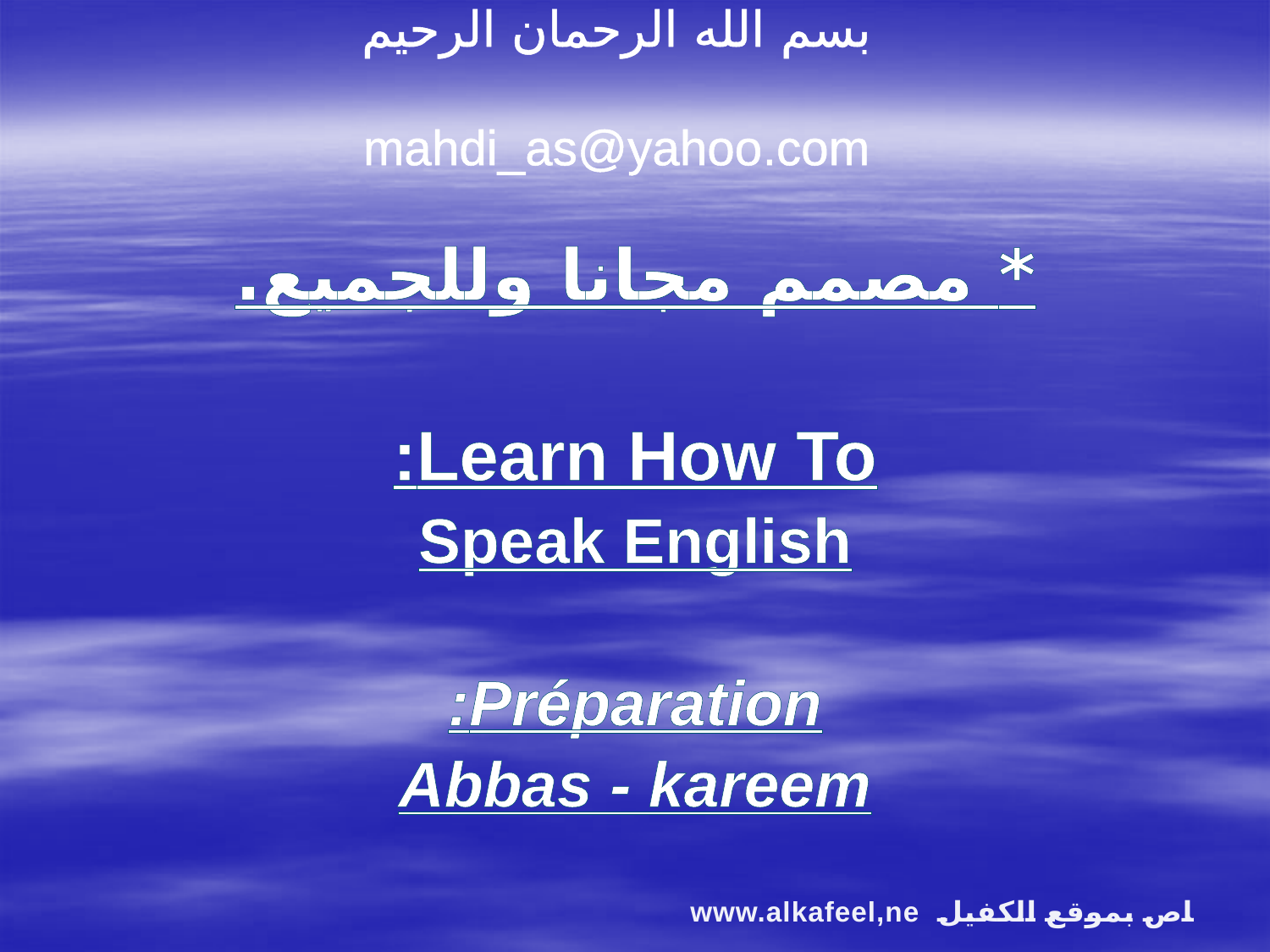

# بسم الله الرحمان الرحيم mahdi_as@yahoo.com
* مصمم مجانا وللجميع.

Learn How To:
Speak English

Préparation:
Abbas - kareem
خاص بموقع الكفيل www.alkafeel,net